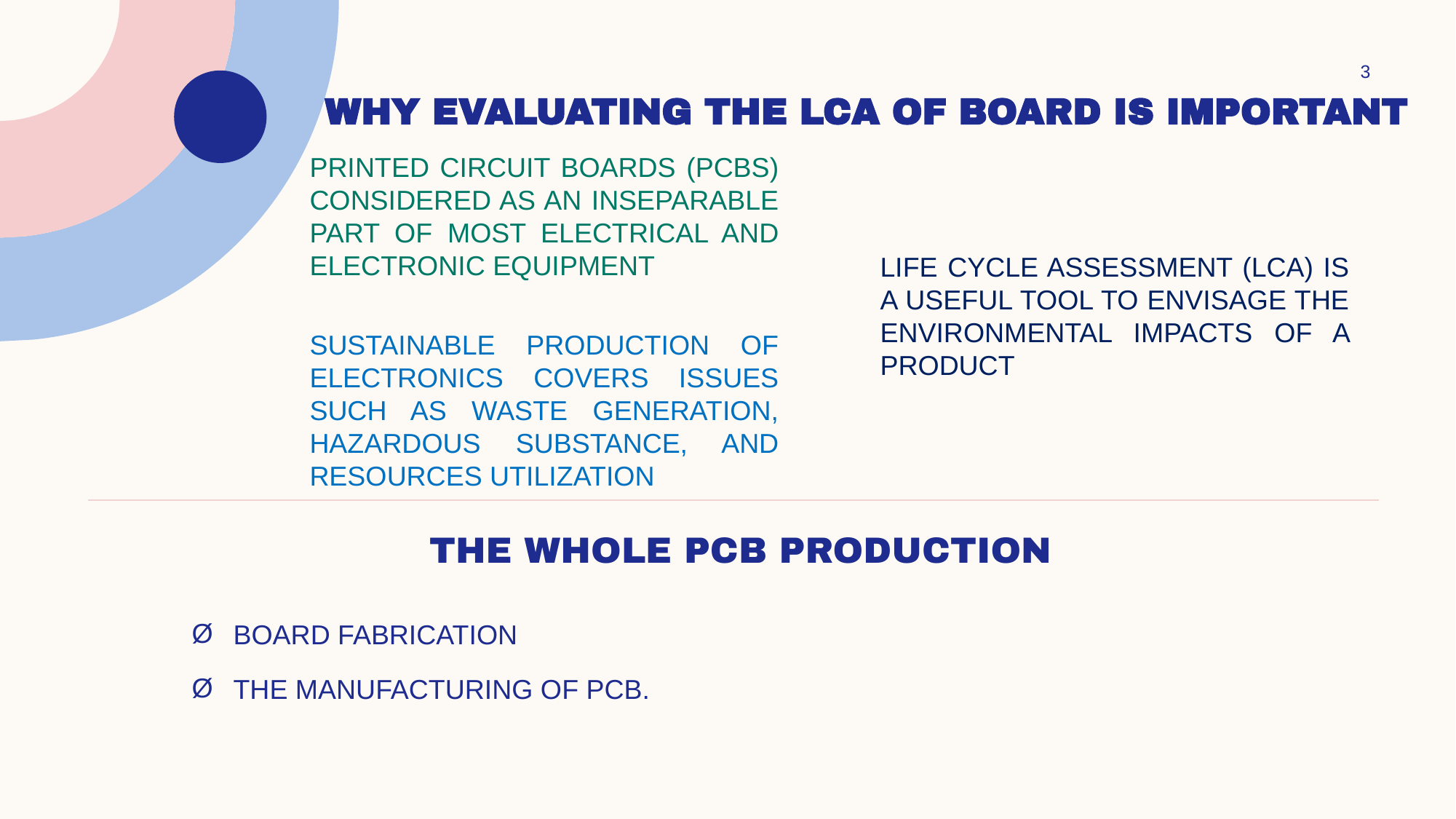

3
# WHY EVALUATING THE LCA OF BOARD IS IMPORTANT
Printed circuit boards (PCBs) considered as an inseparable part of most electrical and electronic equipment
Life cycle assessment (LCA) is a useful tool to envisage the environmental impacts of a product
Sustainable production of electronics covers issues such as waste generation, hazardous substance, and resources utilization
The whole PCB production
board fabrication
the manufacturing of PCB.